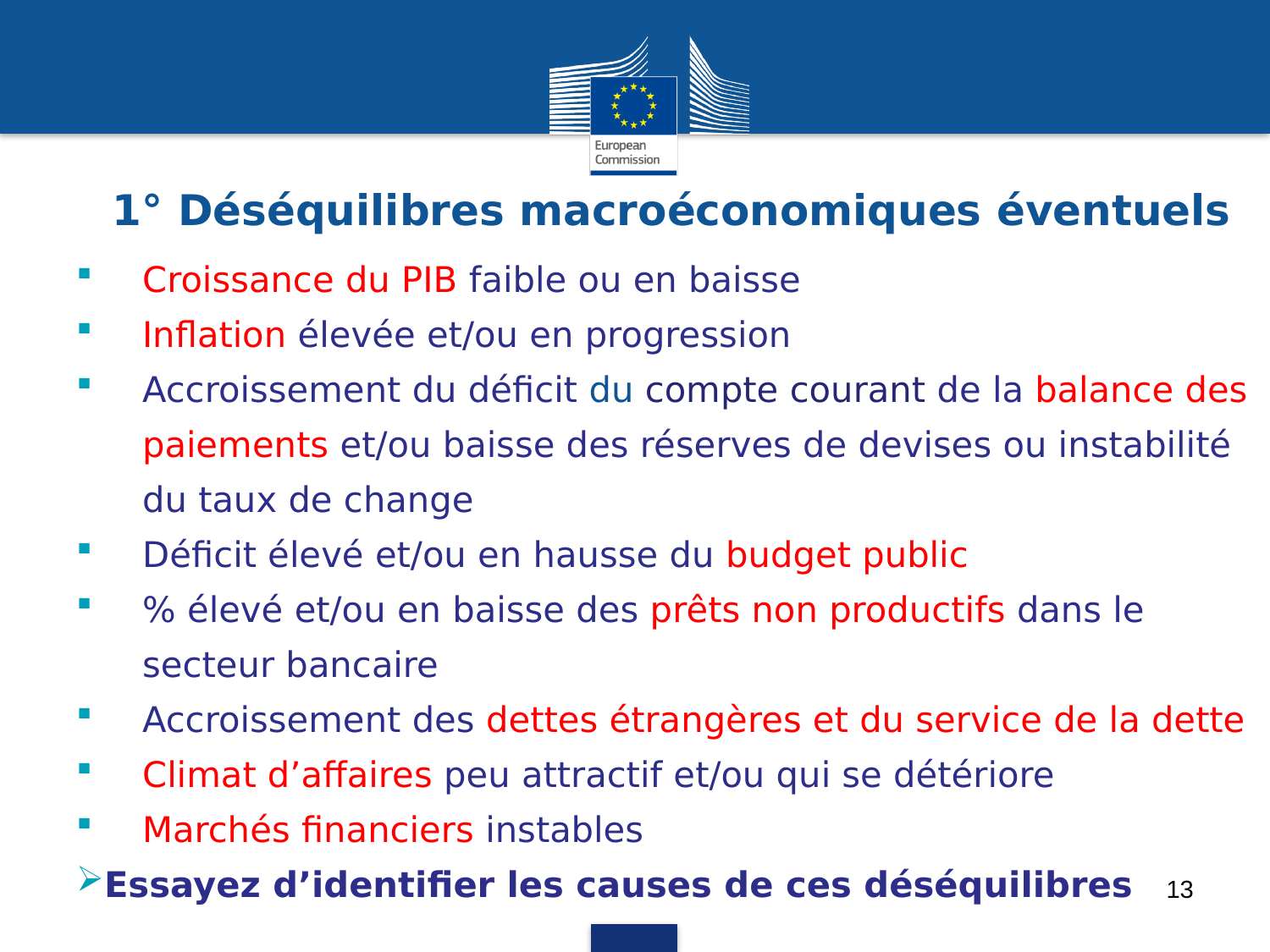

# 1° Déséquilibres macroéconomiques éventuels
Croissance du PIB faible ou en baisse
Inflation élevée et/ou en progression
Accroissement du déficit du compte courant de la balance des paiements et/ou baisse des réserves de devises ou instabilité du taux de change
Déficit élevé et/ou en hausse du budget public
% élevé et/ou en baisse des prêts non productifs dans le secteur bancaire
Accroissement des dettes étrangères et du service de la dette
Climat d’affaires peu attractif et/ou qui se détériore
Marchés financiers instables
Essayez d’identifier les causes de ces déséquilibres
13